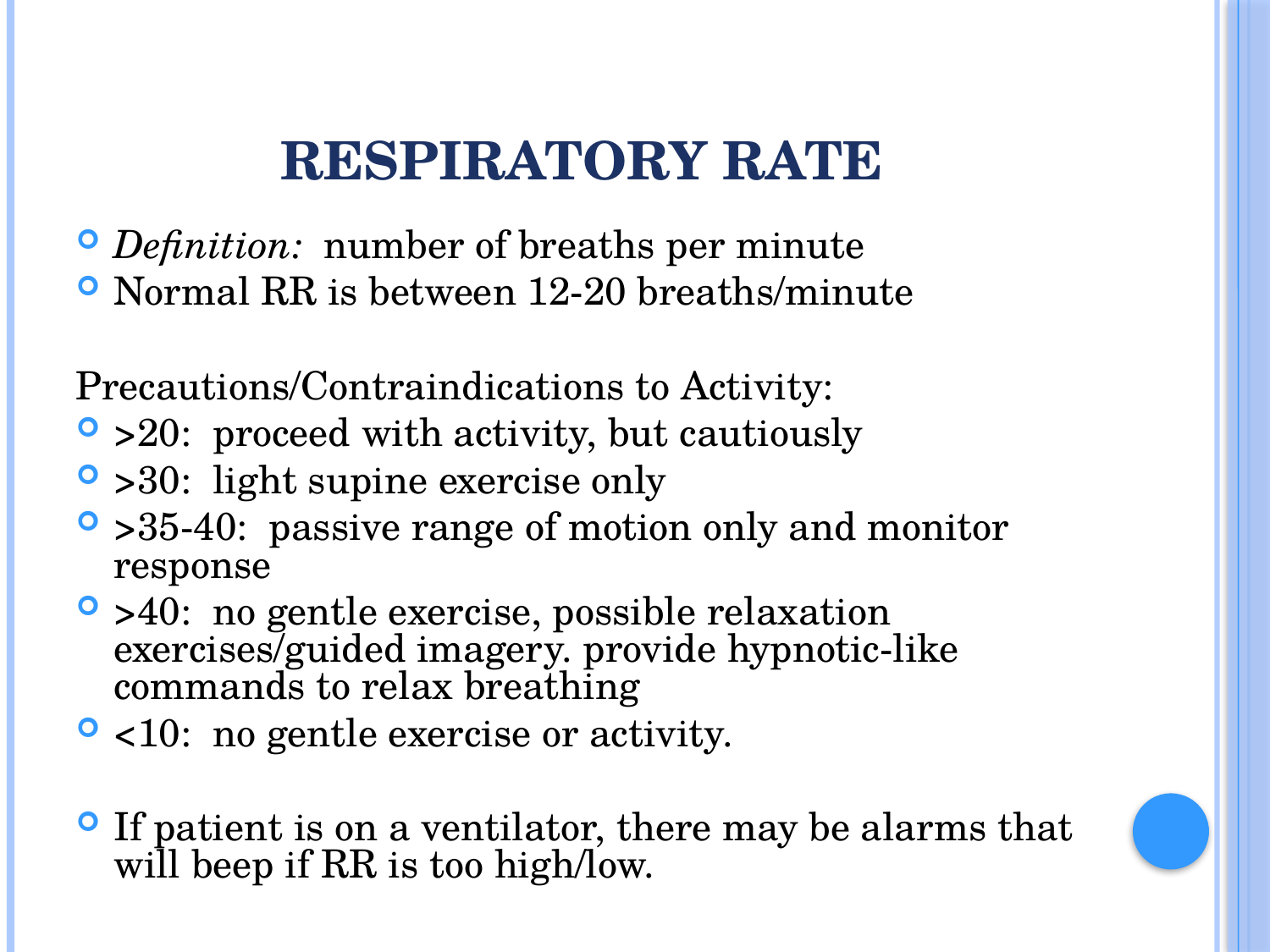

# Respiratory Rate
Definition:  number of breaths per minute
Normal RR is between 12-20 breaths/minute

Precautions/Contraindications to Activity:
>20:  proceed with activity, but cautiously
>30:  light supine exercise only
>35-40:  passive range of motion only and monitor response
>40:  no gentle exercise, possible relaxation exercises/guided imagery. provide hypnotic-like commands to relax breathing
<10:  no gentle exercise or activity.

If patient is on a ventilator, there may be alarms that will beep if RR is too high/low.